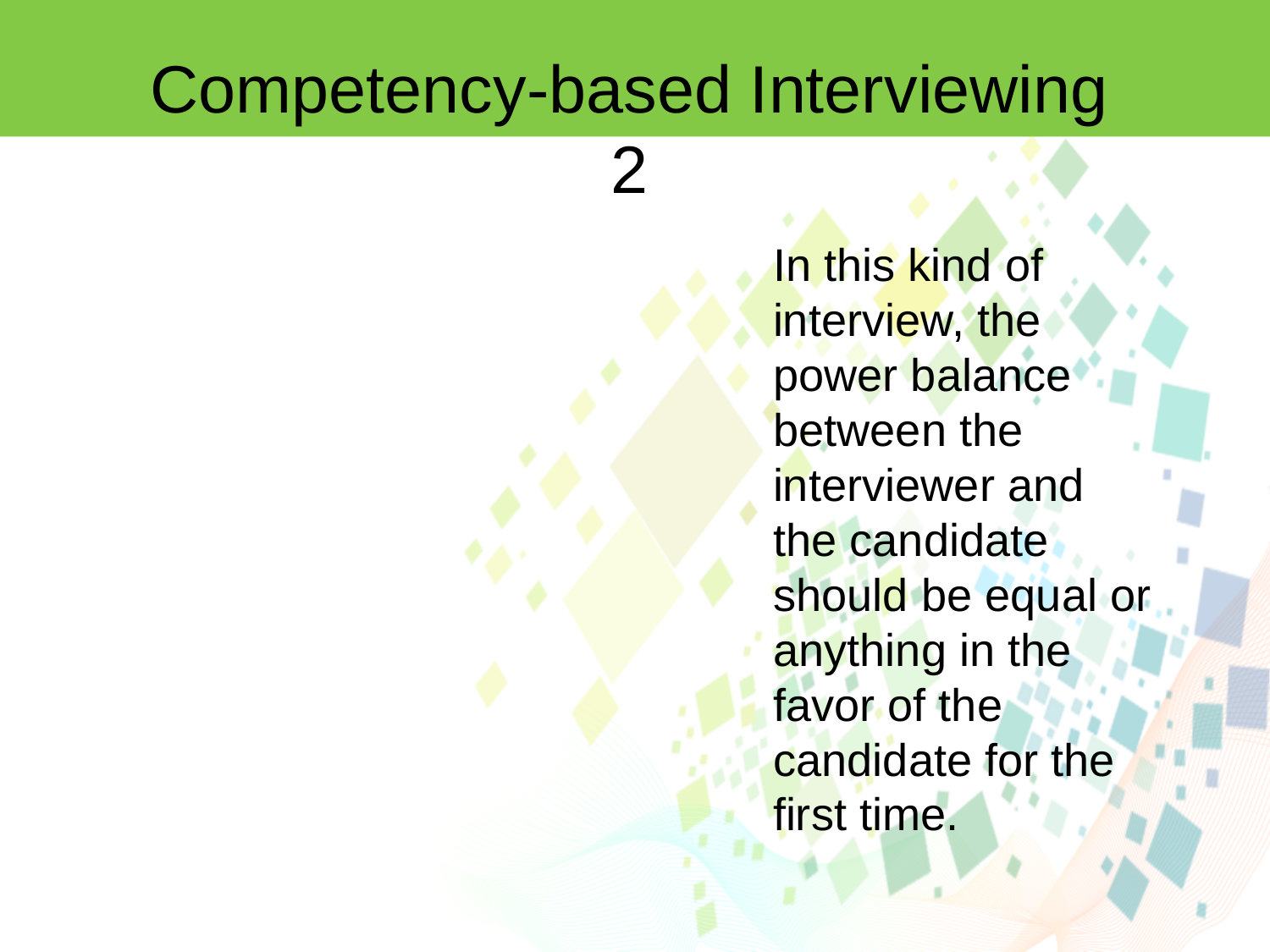

Competency-based Interviewing 2
In this kind of interview, the power balance between the interviewer and the candidate should be equal or anything in the favor of the candidate for the first time.